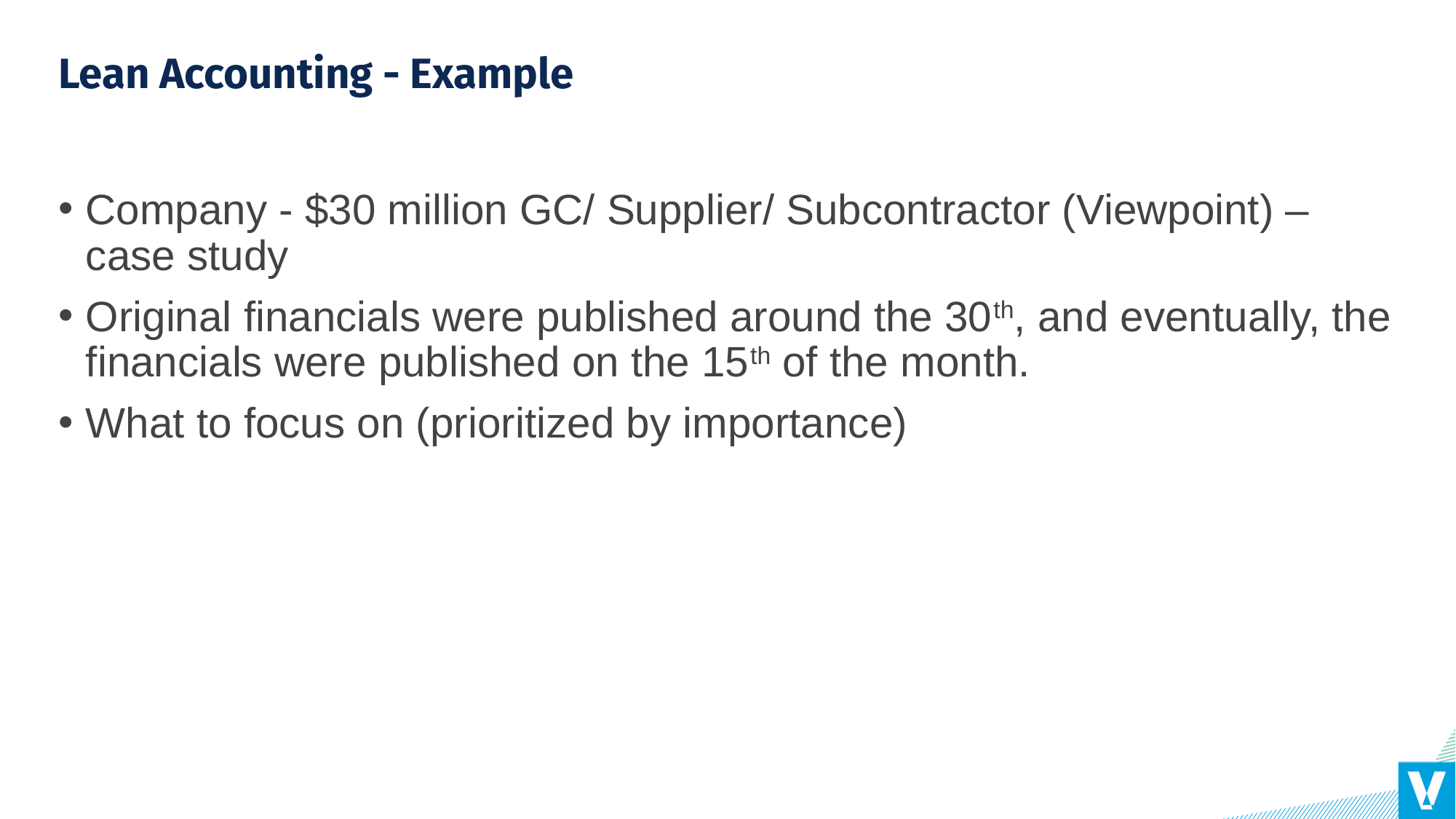

Lean Accounting - Example

Company - $30 million GC/ Supplier/ Subcontractor (Viewpoint) – case study
Original financials were published around the 30th, and eventually, the financials were published on the 15th of the month.
What to focus on (prioritized by importance)